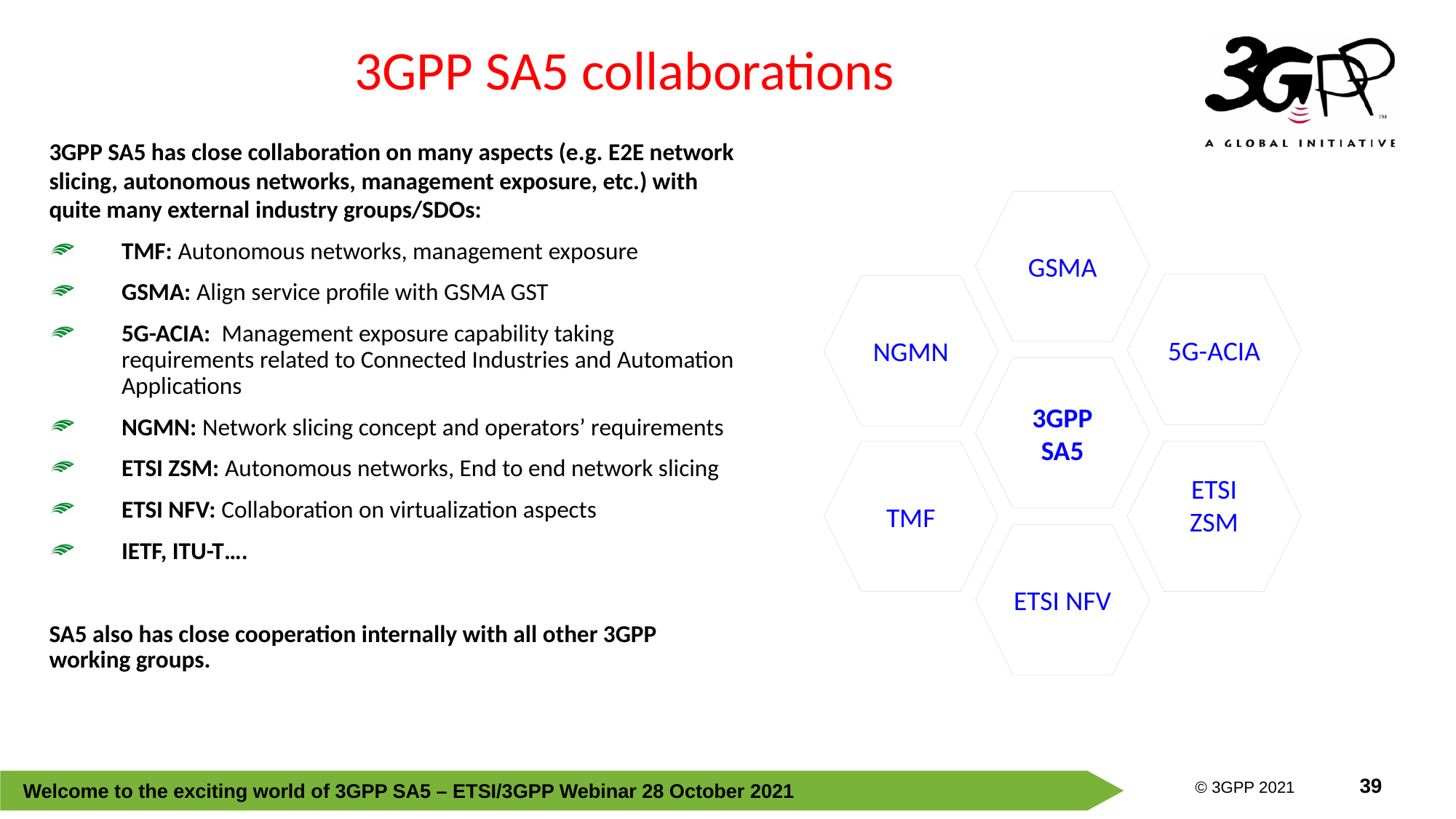

# 3GPP SA5 collaborations
3GPP SA5 has close collaboration on many aspects (e.g. E2E network slicing, autonomous networks, management exposure, etc.) with quite many external industry groups/SDOs:
TMF: Autonomous networks, management exposure
GSMA: Align service profile with GSMA GST
5G-ACIA:  Management exposure capability taking requirements related to Connected Industries and Automation Applications
NGMN: Network slicing concept and operators’ requirements
ETSI ZSM: Autonomous networks, End to end network slicing
ETSI NFV: Collaboration on virtualization aspects
IETF, ITU-T….

SA5 also has close cooperation internally with all other 3GPP working groups.
GSMA
5G-ACIA
NGMN
3GPP SA5
TMF
ETSI ZSM

ETSI NFV